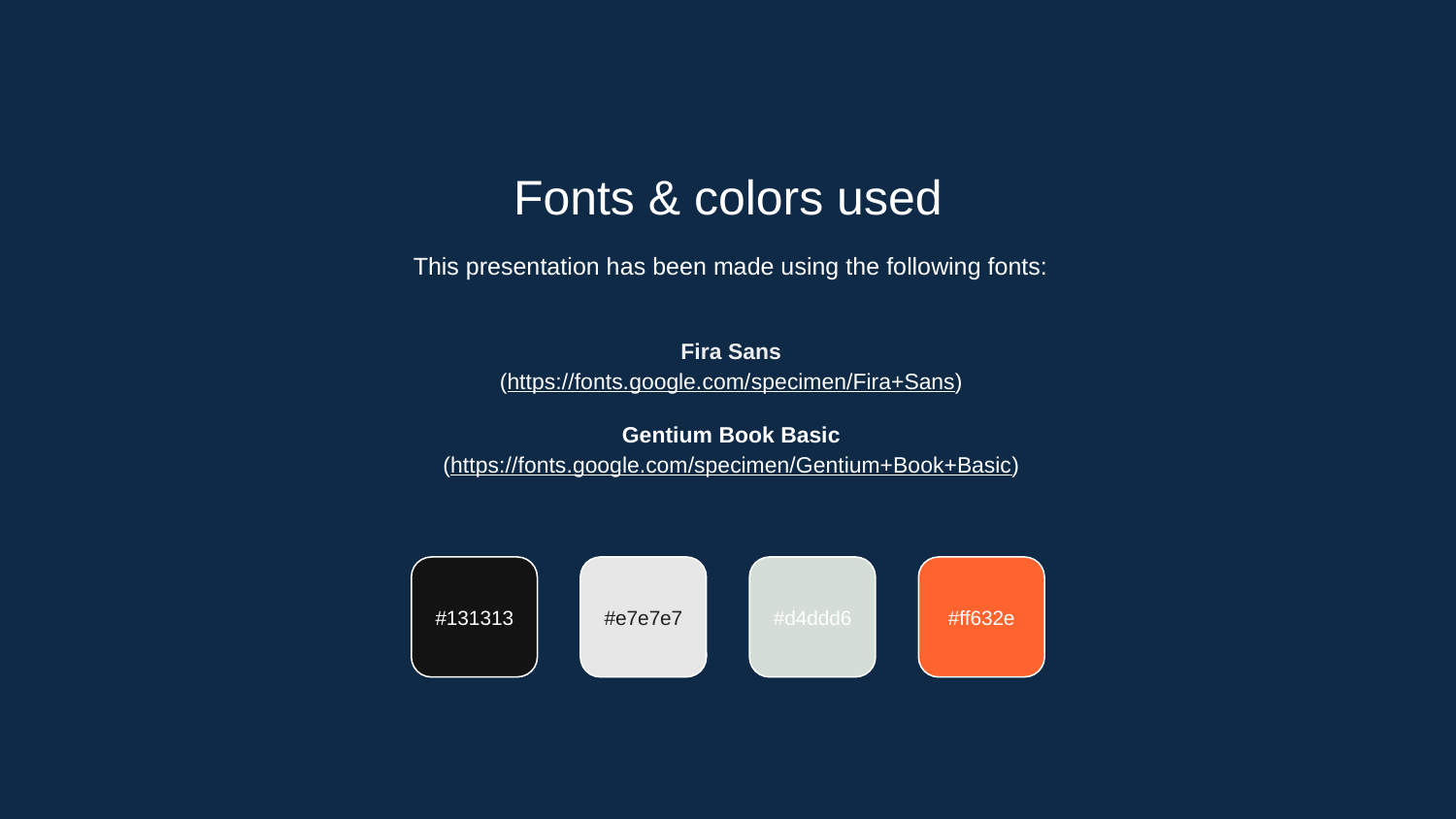

Fonts & colors used
This presentation has been made using the following fonts:

Fira Sans
(https://fonts.google.com/specimen/Fira+Sans)

Gentium Book Basic
(https://fonts.google.com/specimen/Gentium+Book+Basic)

#131313
#e7e7e7
#d4ddd6
#ff632e